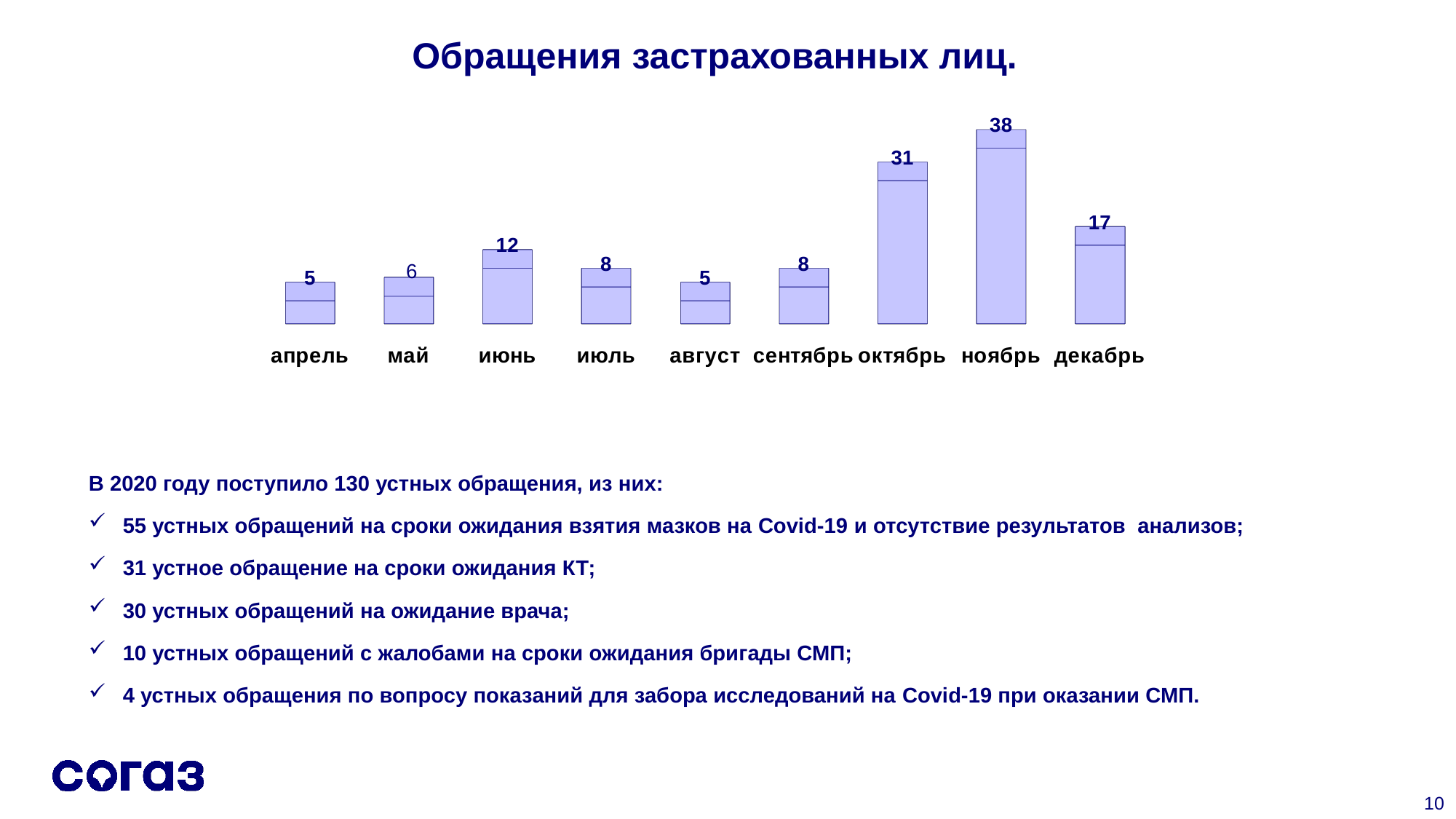

# Обращения застрахованных лиц.

[unsupported chart]

В 2020 году поступило 130 устных обращения, из них:
55 устных обращений на сроки ожидания взятия мазков на Covid-19 и отсутствие результатов  анализов;
31 устное обращение на сроки ожидания КТ;
30 устных обращений на ожидание врача;
10 устных обращений с жалобами на сроки ожидания бригады СМП;
4 устных обращения по вопросу показаний для забора исследований на Covid-19 при оказании СМП.

10